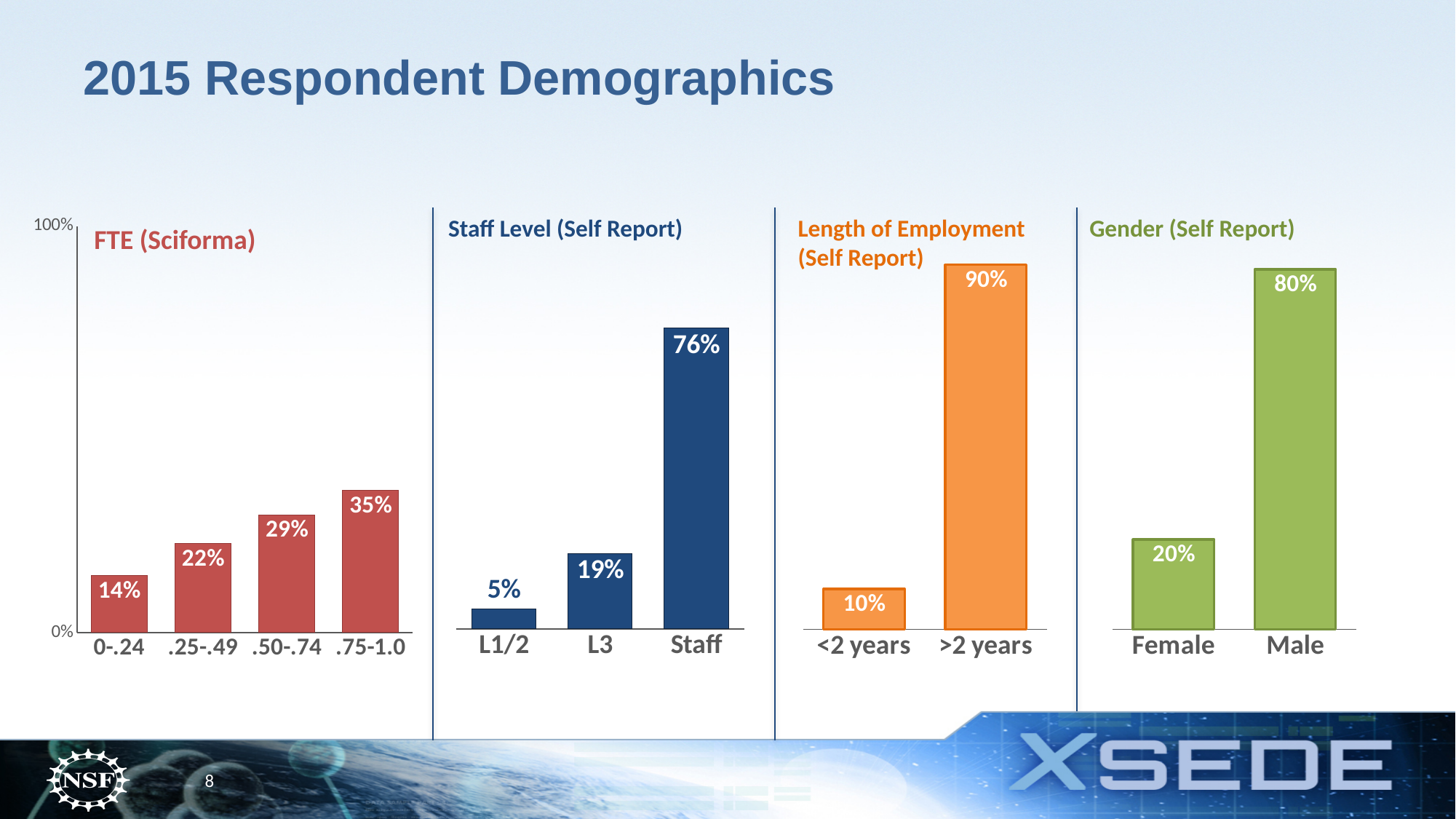

# 2015 Respondent Demographics

Staff Level (Self Report)
Length of Employment (Self Report)
Gender (Self Report)

### Chart

| Category | Percent |
|---|---|
| 0-.24 | 0.14 |
| .25-.49 | 0.22 |
| .50-.74 | 0.29 |
| .75-1.0 | 0.35 |

### Chart

| Category | Percent |
|---|---|
| Staff | 0.76 |
| L3 | 0.19 |
| L1/2 | 0.05 |

### Chart

| Category | Sales |
|---|---|
| >2 years | 0.9 |
| <2 years | 0.1 |

### Chart

| Category | Sales |
|---|---|
| Male | 0.8 |
| Female | 0.2 |
FTE (Sciforma)
8